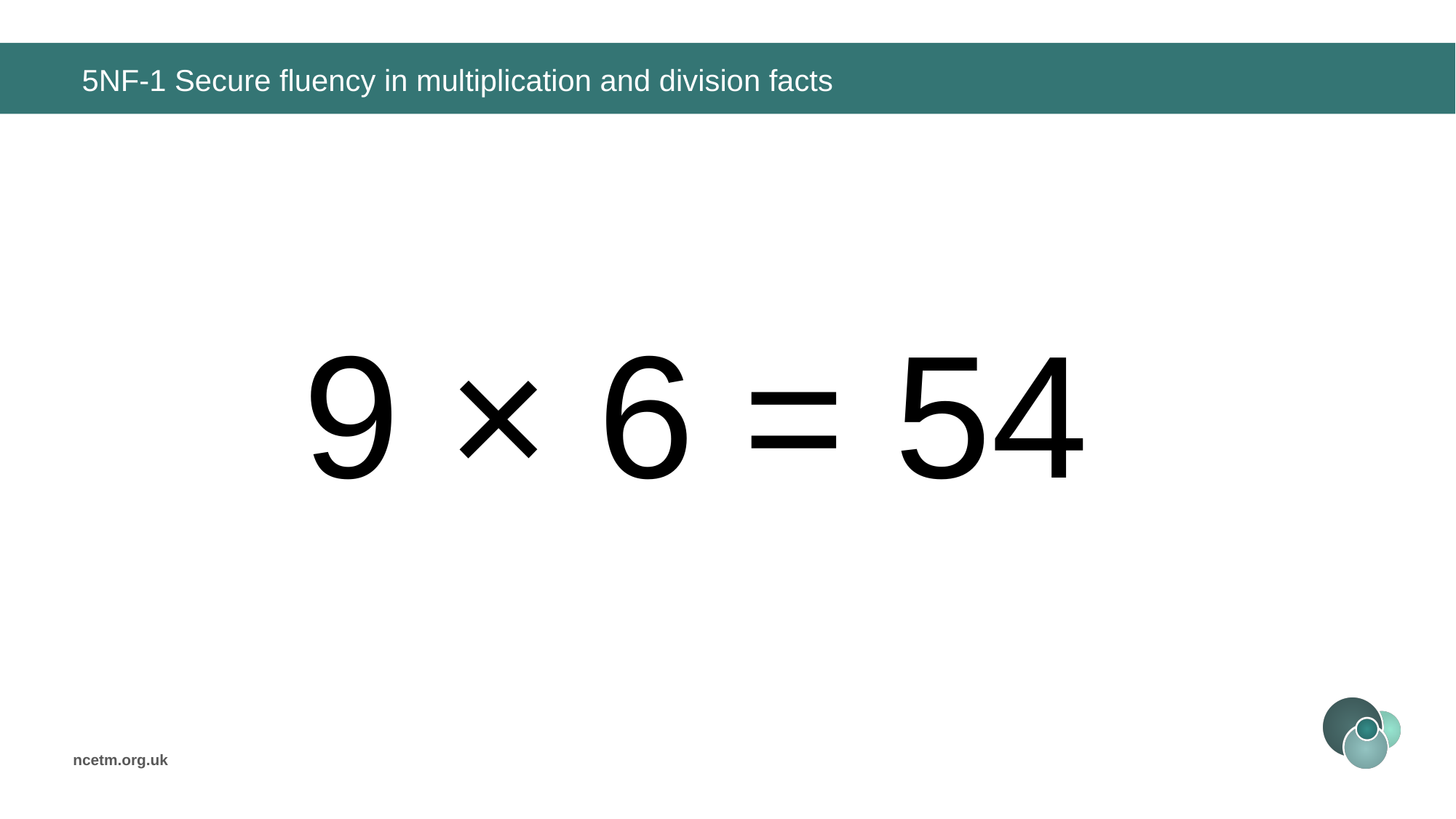

# 5NF-1 Secure fluency in multiplication and division facts
9 × 6 =
54